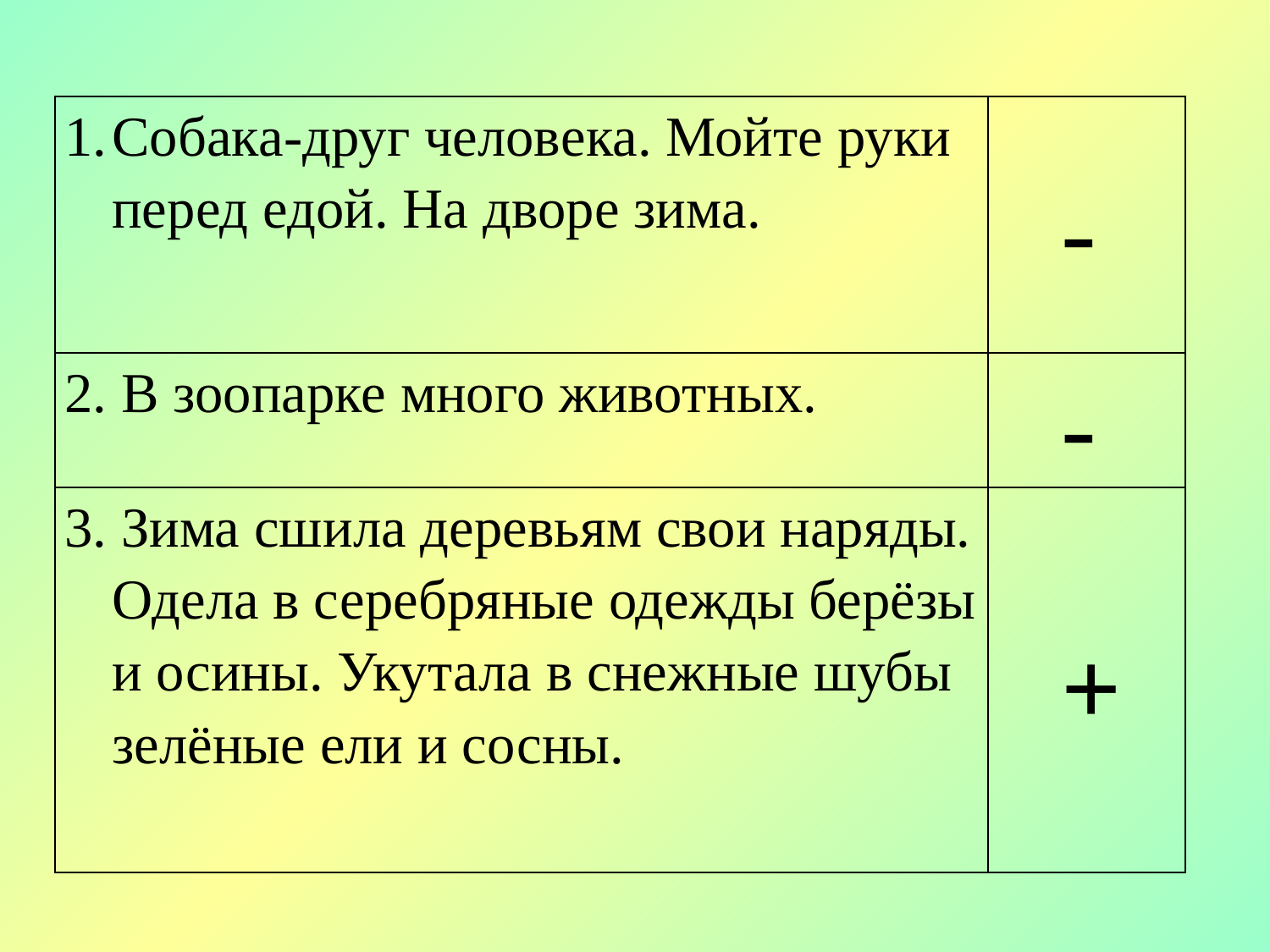

| Собака-друг человека. Мойте руки перед едой. На дворе зима. | - |
| --- | --- |
| 2. В зоопарке много животных. | - |
| 3. Зима сшила деревьям свои наряды. Одела в серебряные одежды берёзы и осины. Укутала в снежные шубы зелёные ели и сосны. | + |
#